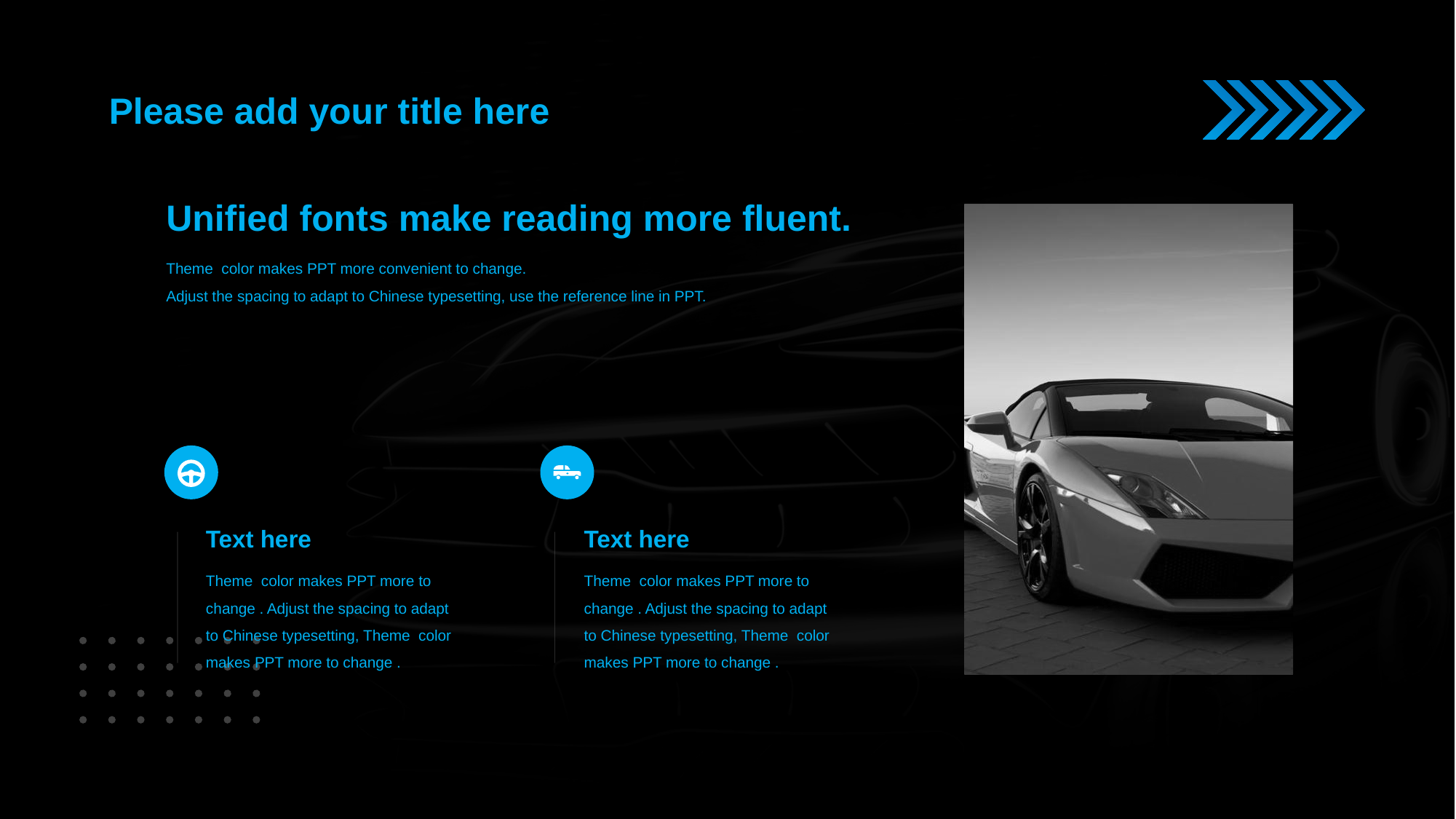

Unified fonts make reading more fluent.

Theme  color makes PPT more convenient to change.
Adjust the spacing to adapt to Chinese typesetting, use the reference line in PPT.

Text here
Theme  color makes PPT more to change . Adjust the spacing to adapt to Chinese typesetting, Theme  color makes PPT more to change .
Text here
Theme  color makes PPT more to change . Adjust the spacing to adapt to Chinese typesetting, Theme  color makes PPT more to change .